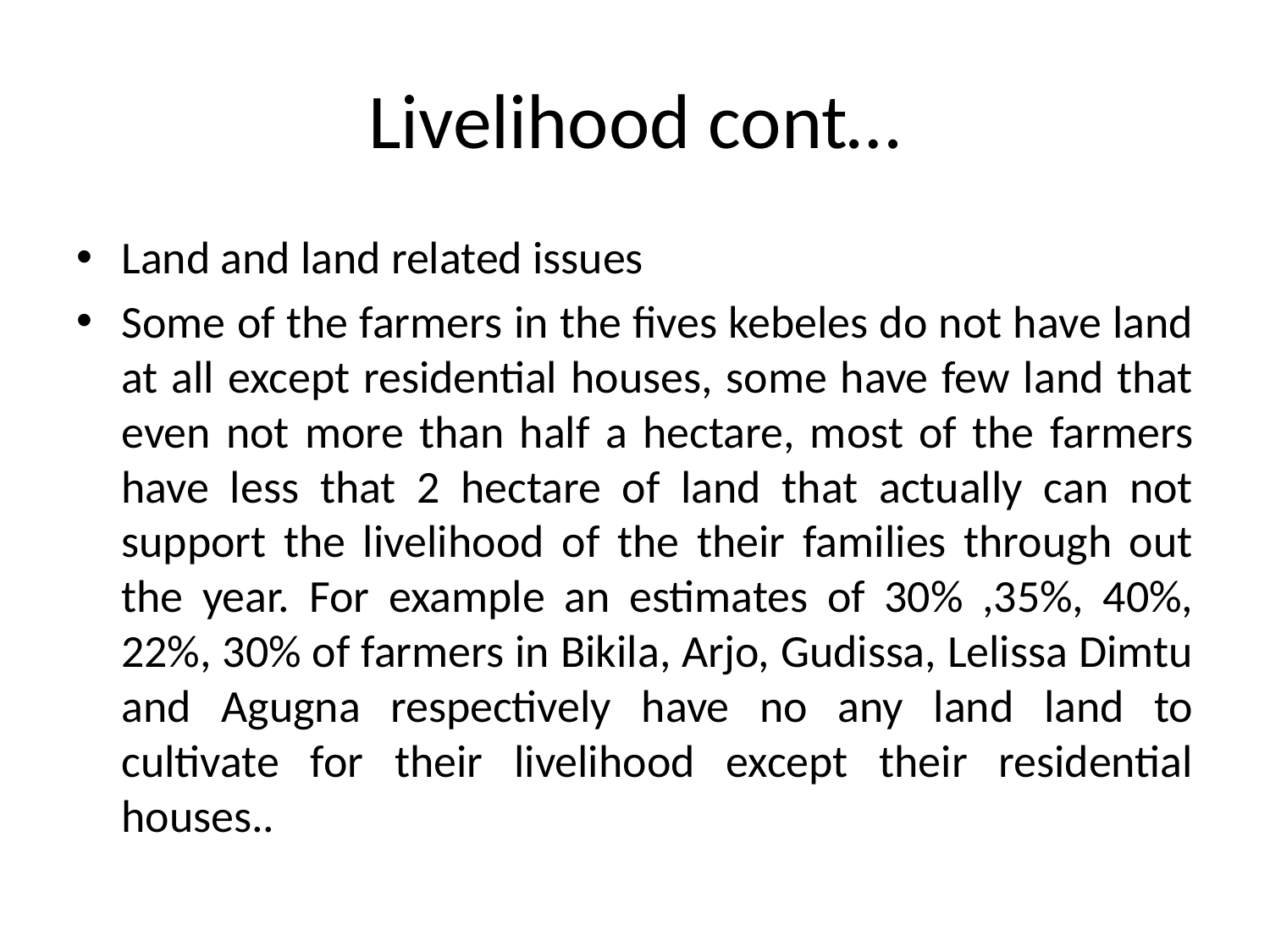

# Livelihood cont…
Land and land related issues
Some of the farmers in the fives kebeles do not have land at all except residential houses, some have few land that even not more than half a hectare, most of the farmers have less that 2 hectare of land that actually can not support the livelihood of the their families through out the year. For example an estimates of 30% ,35%, 40%, 22%, 30% of farmers in Bikila, Arjo, Gudissa, Lelissa Dimtu and Agugna respectively have no any land land to cultivate for their livelihood except their residential houses..